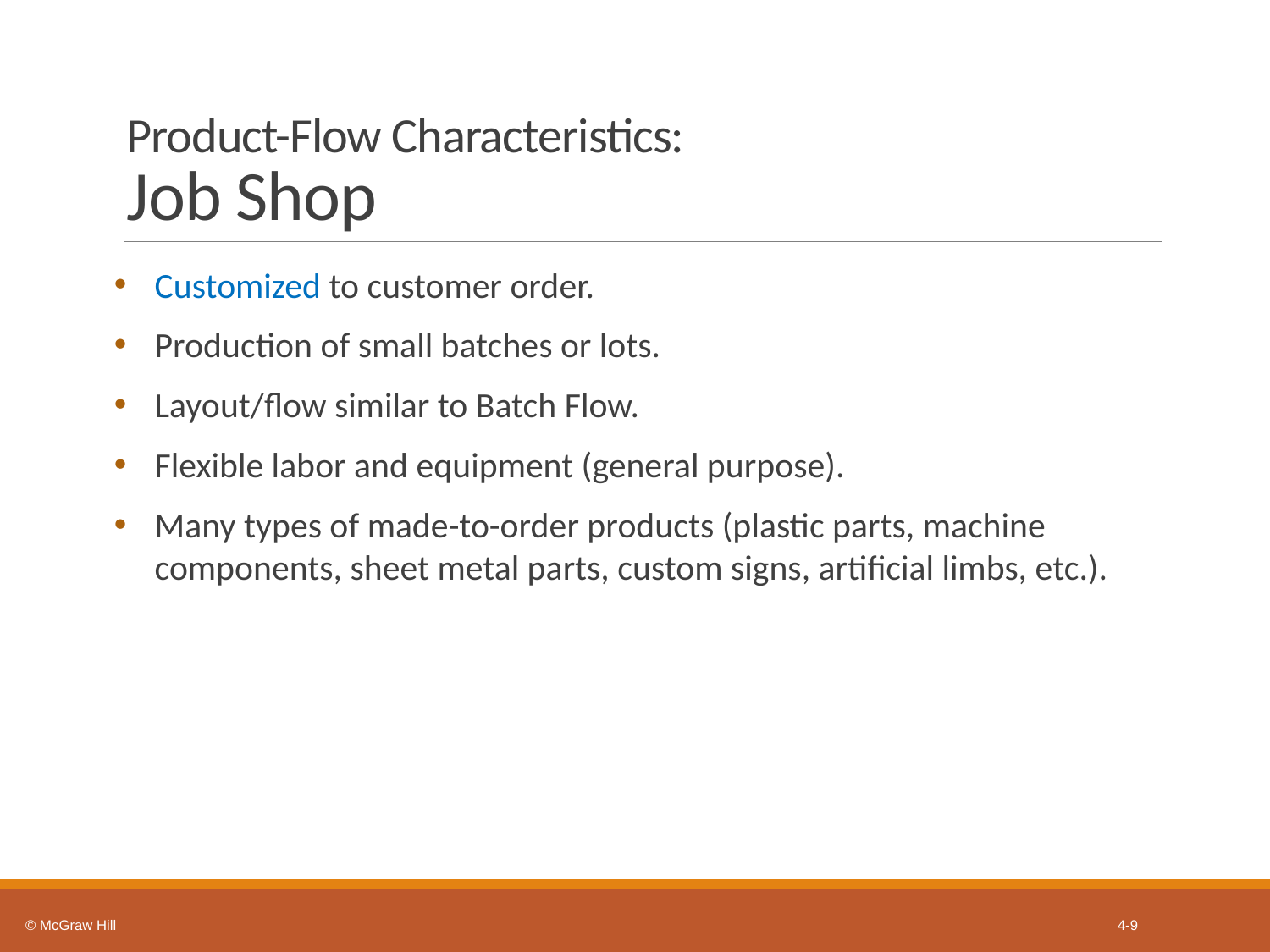

# Product-Flow Characteristics: Job Shop
Customized to customer order.
Production of small batches or lots.
Layout/flow similar to Batch Flow.
Flexible labor and equipment (general purpose).
Many types of made-to-order products (plastic parts, machine components, sheet metal parts, custom signs, artificial limbs, etc.).